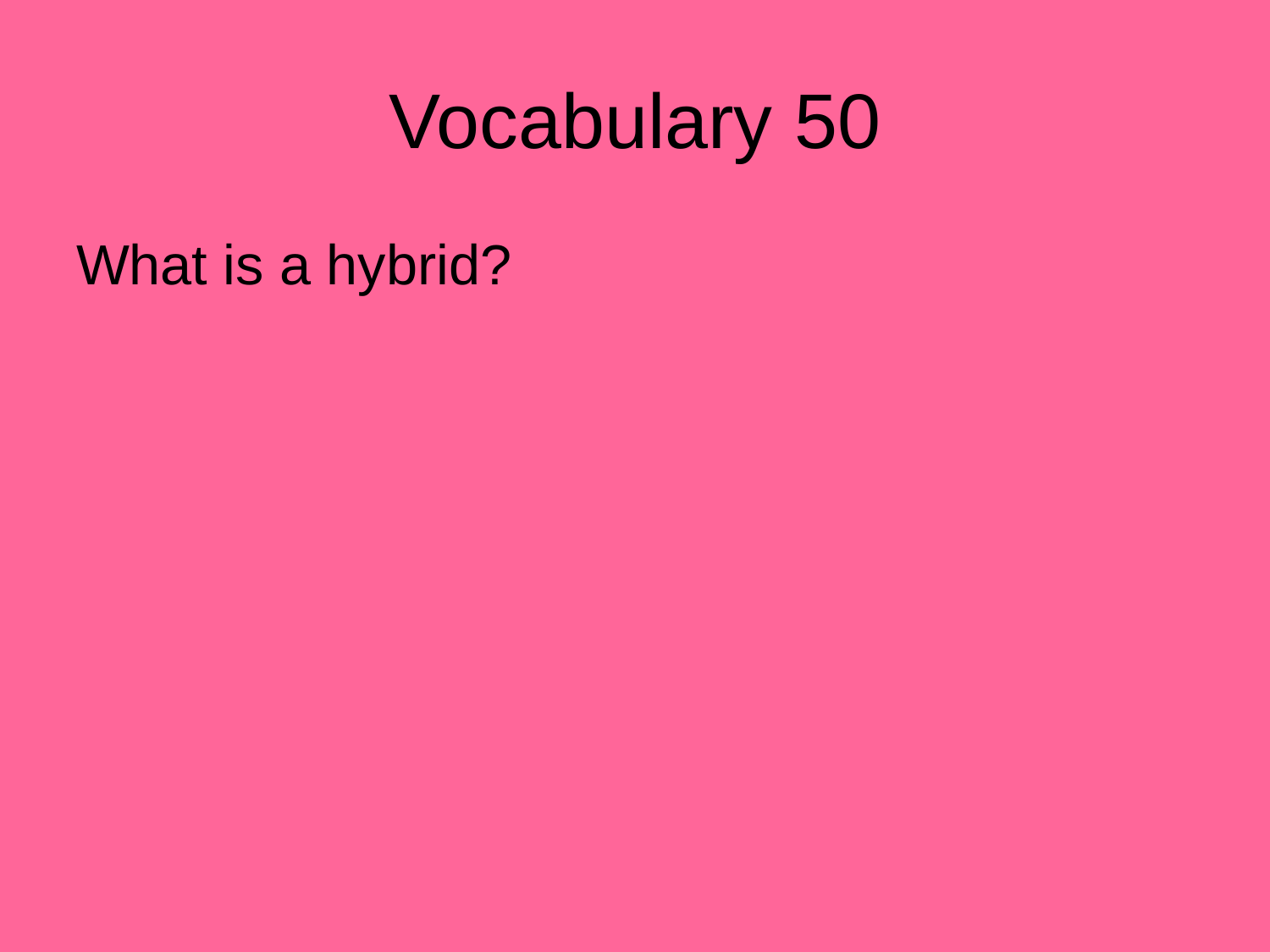

# Vocabulary 50
What is a hybrid?